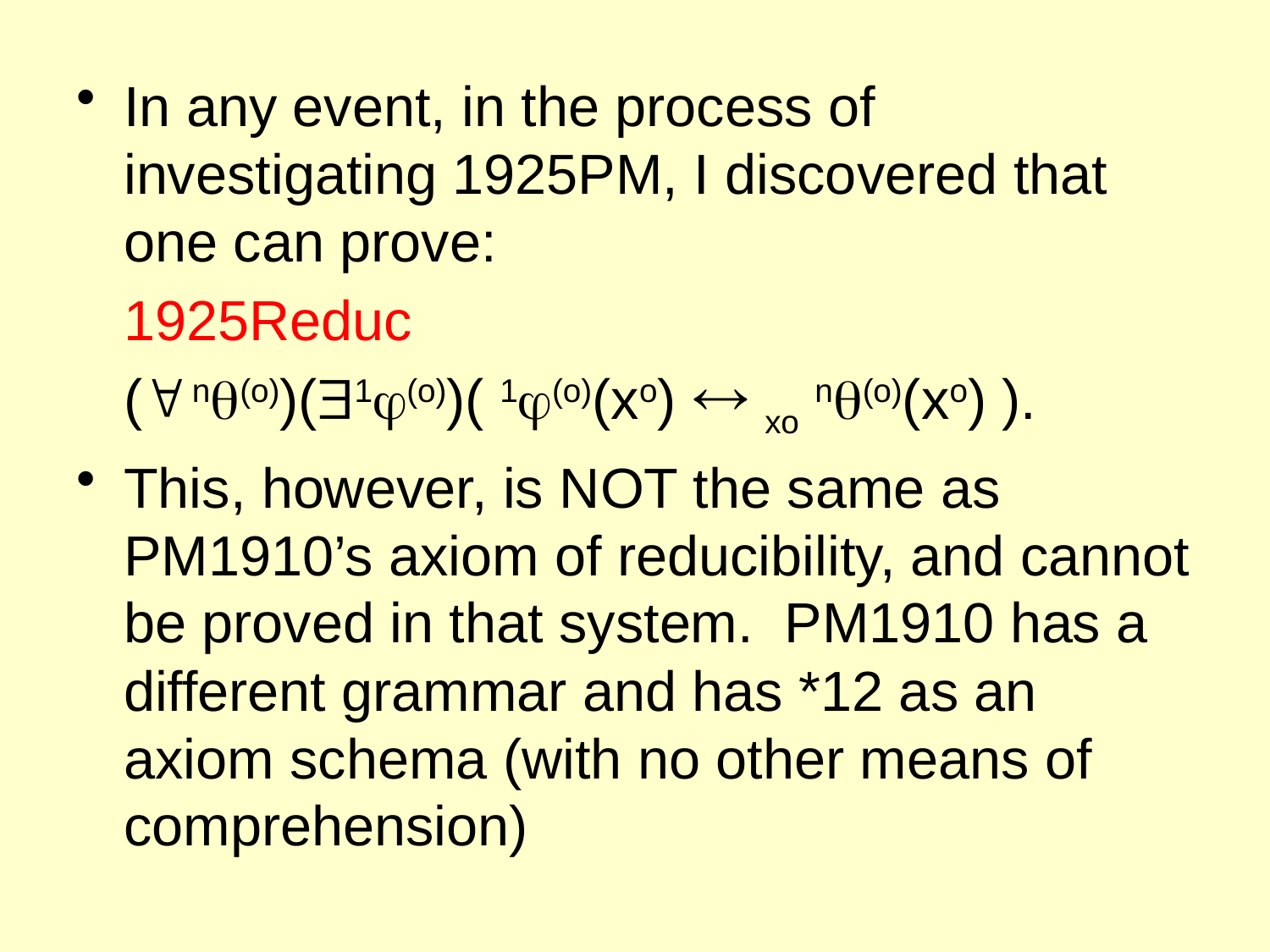

In any event, in the process of investigating 1925PM, I discovered that one can prove:
	1925Reduc
	(∀ nθ(o))(∃1ϕ(o))( 1ϕ(o)(xo) ↔ xo nθ(o)(xo) ).
This, however, is NOT the same as PM1910’s axiom of reducibility, and cannot be proved in that system.  PM1910 has a different grammar and has *12 as an axiom schema (with no other means of comprehension)